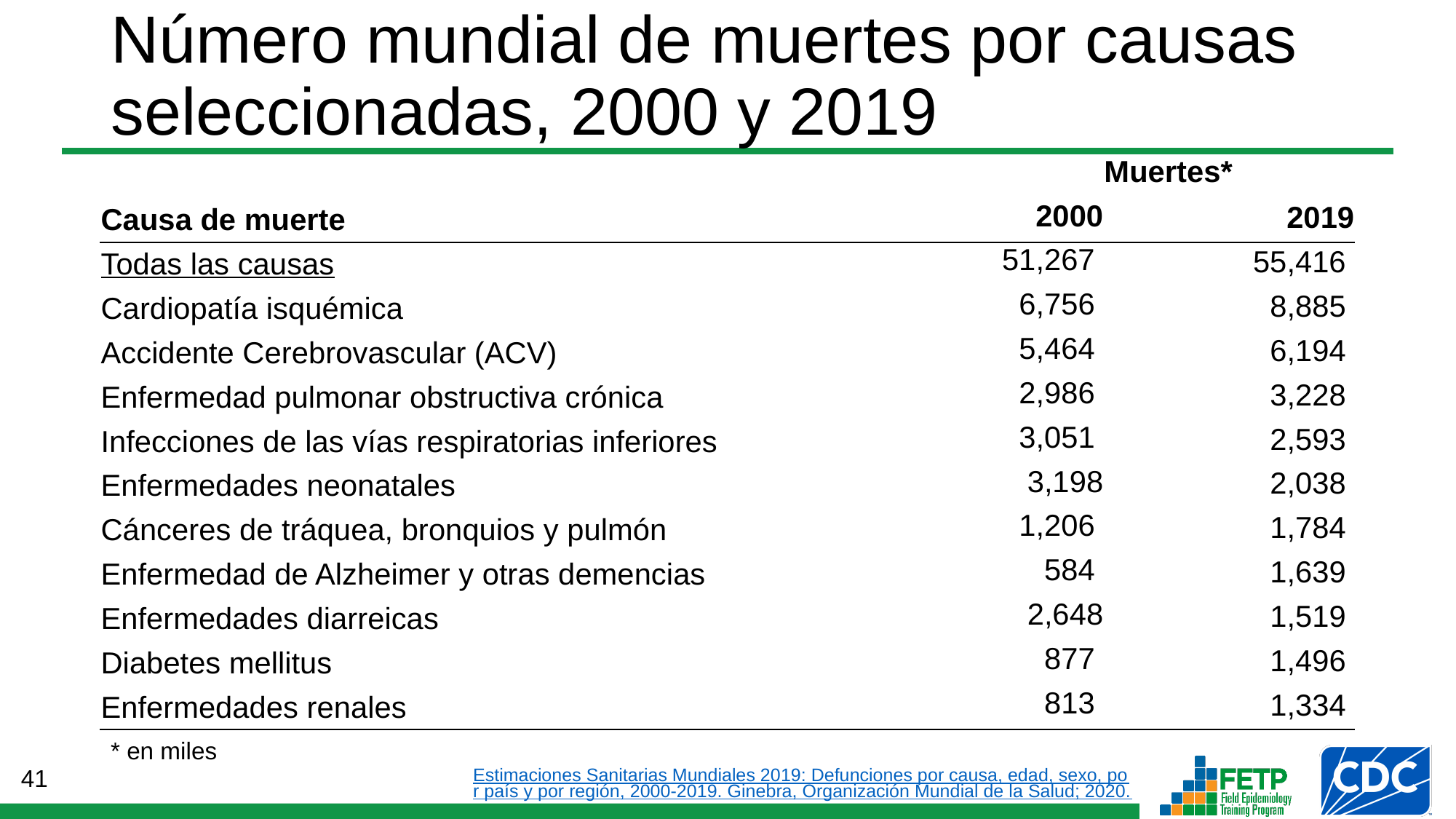

# Número mundial de muertes por causas seleccionadas, 2000 y 2019
|  | Muertes\* |  |
| --- | --- | --- |
| Causa de muerte | 2000 | 2019 |
| Todas las causas | 51,267 | 55,416 |
| Cardiopatía isquémica | 6,756 | 8,885 |
| Accidente Cerebrovascular (ACV) | 5,464 | 6,194 |
| Enfermedad pulmonar obstructiva crónica | 2,986 | 3,228 |
| Infecciones de las vías respiratorias inferiores | 3,051 | 2,593 |
| Enfermedades neonatales | 3,198 | 2,038 |
| Cánceres de tráquea, bronquios y pulmón | 1,206 | 1,784 |
| Enfermedad de Alzheimer y otras demencias | 584 | 1,639 |
| Enfermedades diarreicas | 2,648 | 1,519 |
| Diabetes mellitus | 877 | 1,496 |
| Enfermedades renales | 813 | 1,334 |
* en miles
Estimaciones Sanitarias Mundiales 2019: Defunciones por causa, edad, sexo, por país y por región, 2000-2019. Ginebra, Organización Mundial de la Salud; 2020.